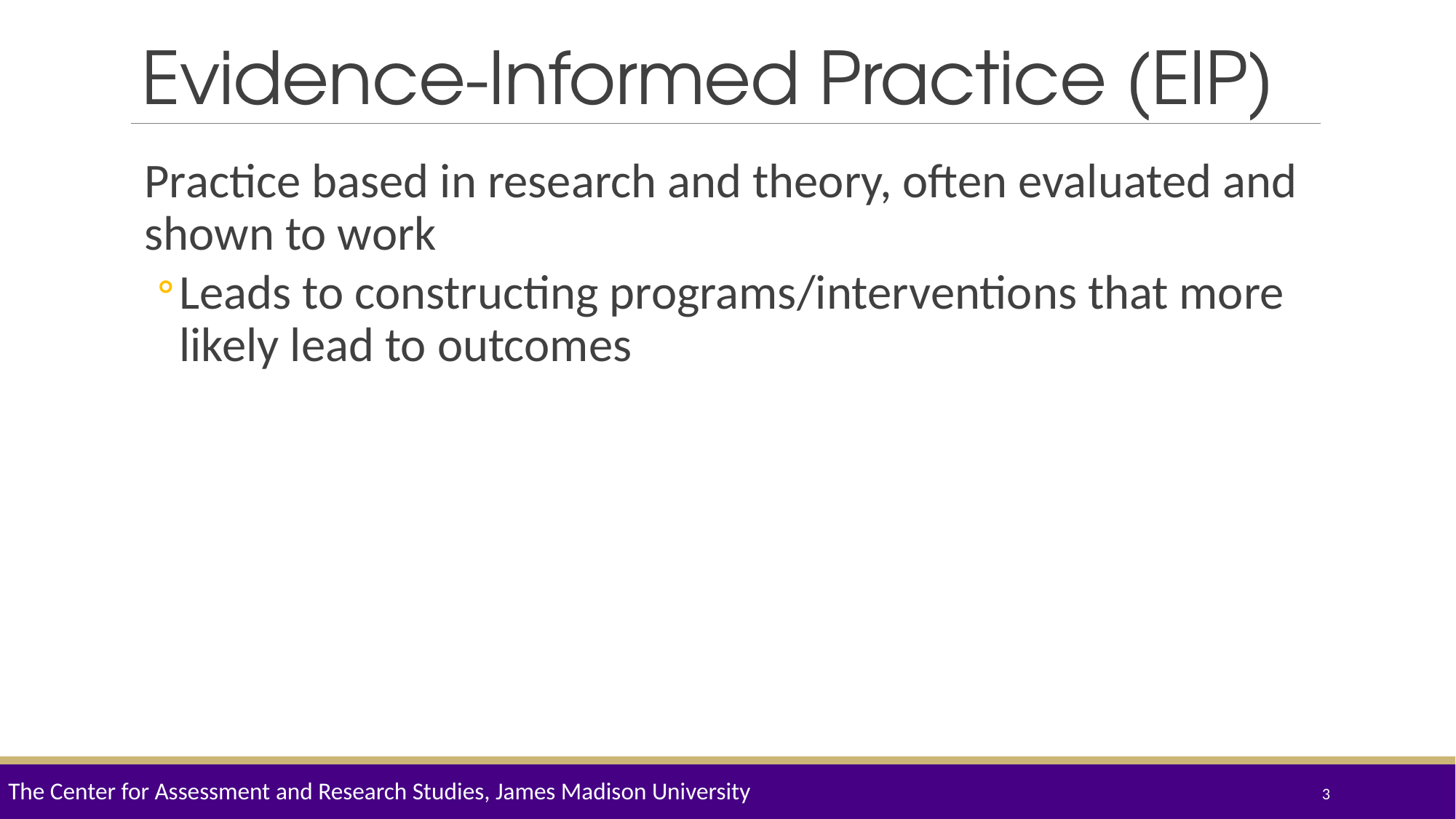

# Evidence-Informed Practice (EIP)
Practice based in research and theory, often evaluated and shown to work
Leads to constructing programs/interventions that more likely lead to outcomes
The Center for Assessment and Research Studies, James Madison University
3